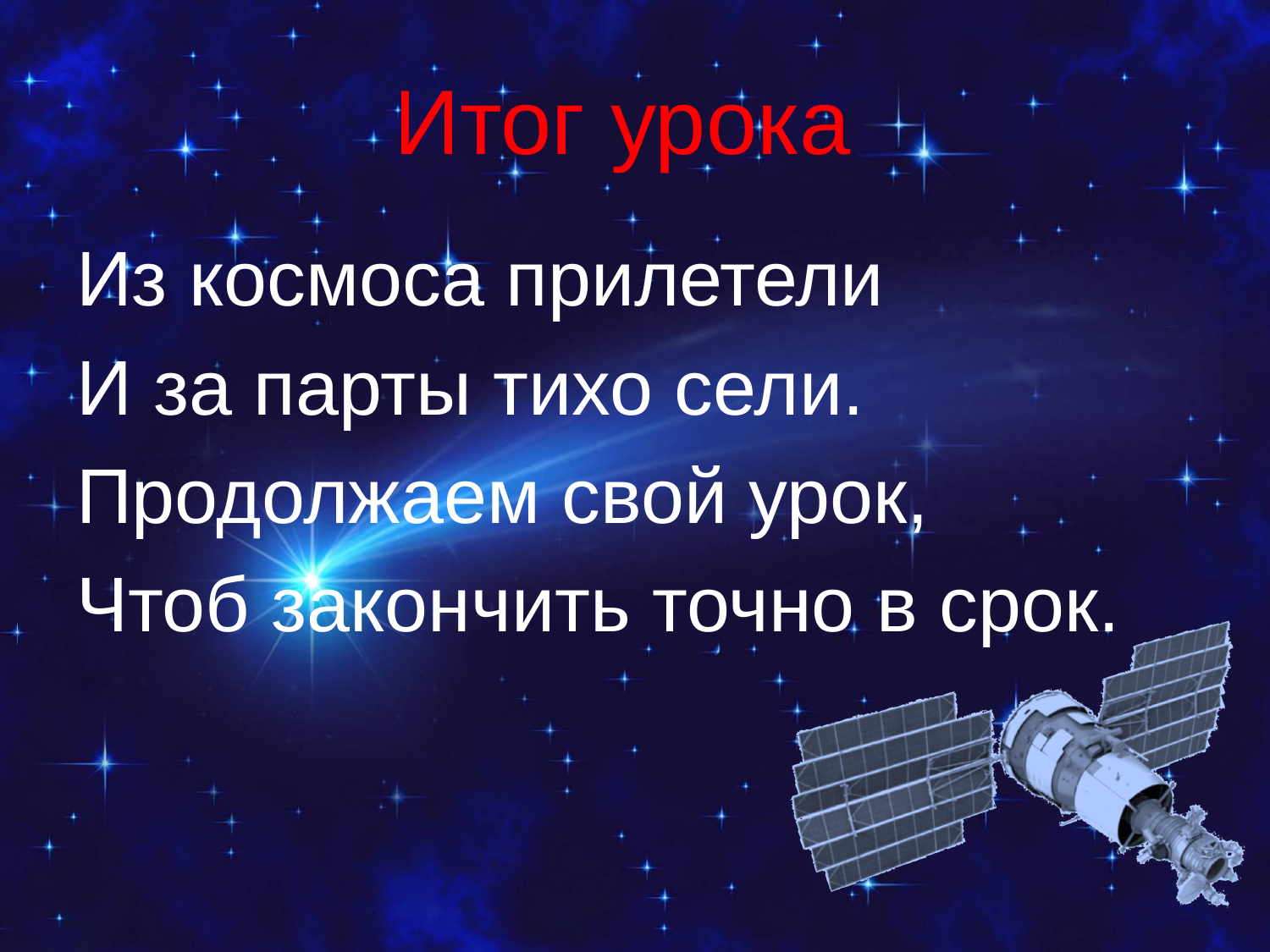

# Итог урока
Из космоса прилетели
И за парты тихо сели.
Продолжаем свой урок,
Чтоб закончить точно в срок.